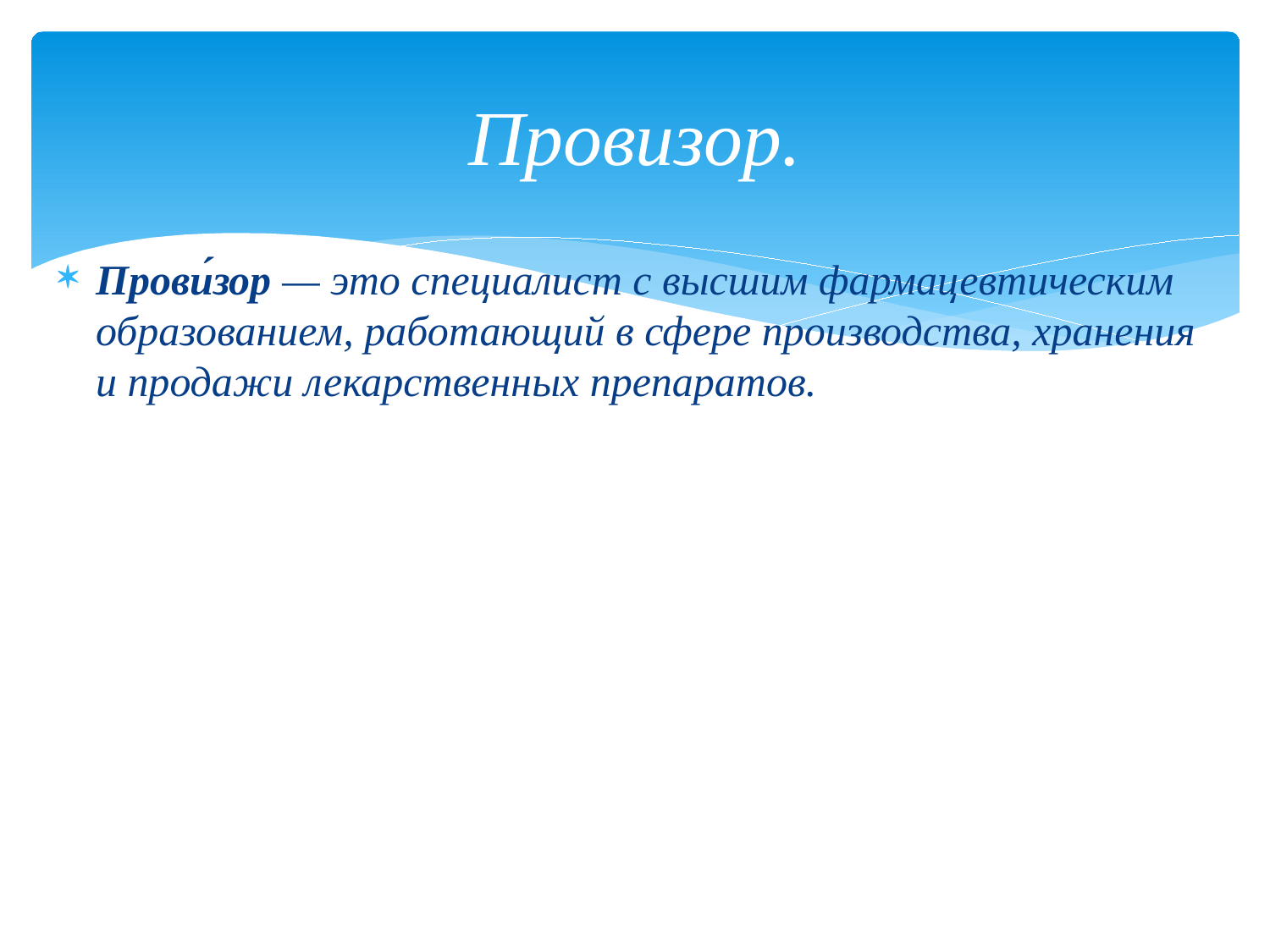

# Провизор.
Прови́зор — это специалист с высшим фармацевтическим образованием, работающий в сфере производства, хранения и продажи лекарственных препаратов.